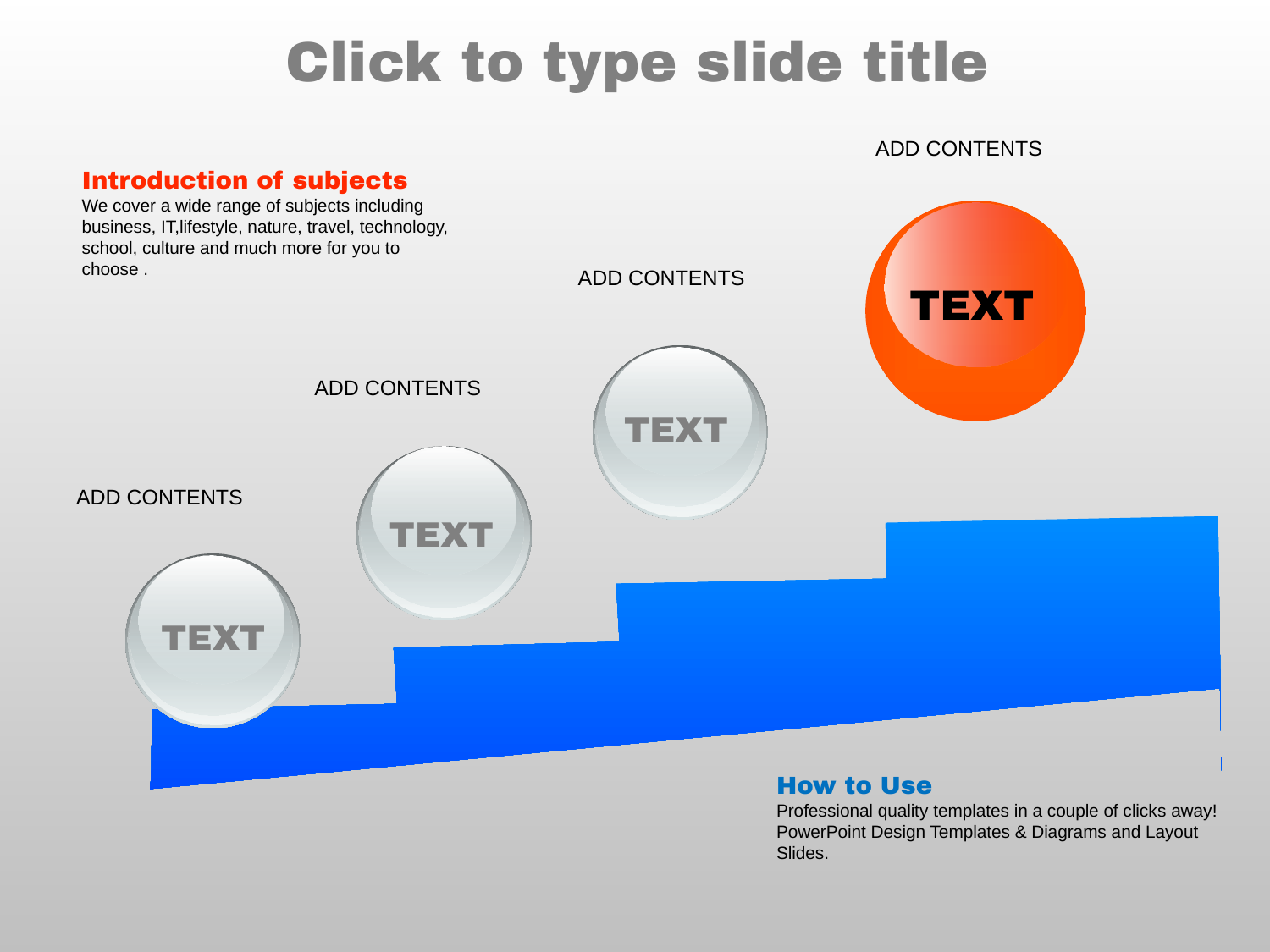

Click to type slide title
ADD CONTENTS
Introduction of subjects
We cover a wide range of subjects including business, IT,lifestyle, nature, travel, technology, school, culture and much more for you to choose .

ADD CONTENTS
TEXT

ADD CONTENTS
TEXT

ADD CONTENTS
TEXT

TEXT
How to Use
Professional quality templates in a couple of clicks away!
PowerPoint Design Templates & Diagrams and Layout Slides.